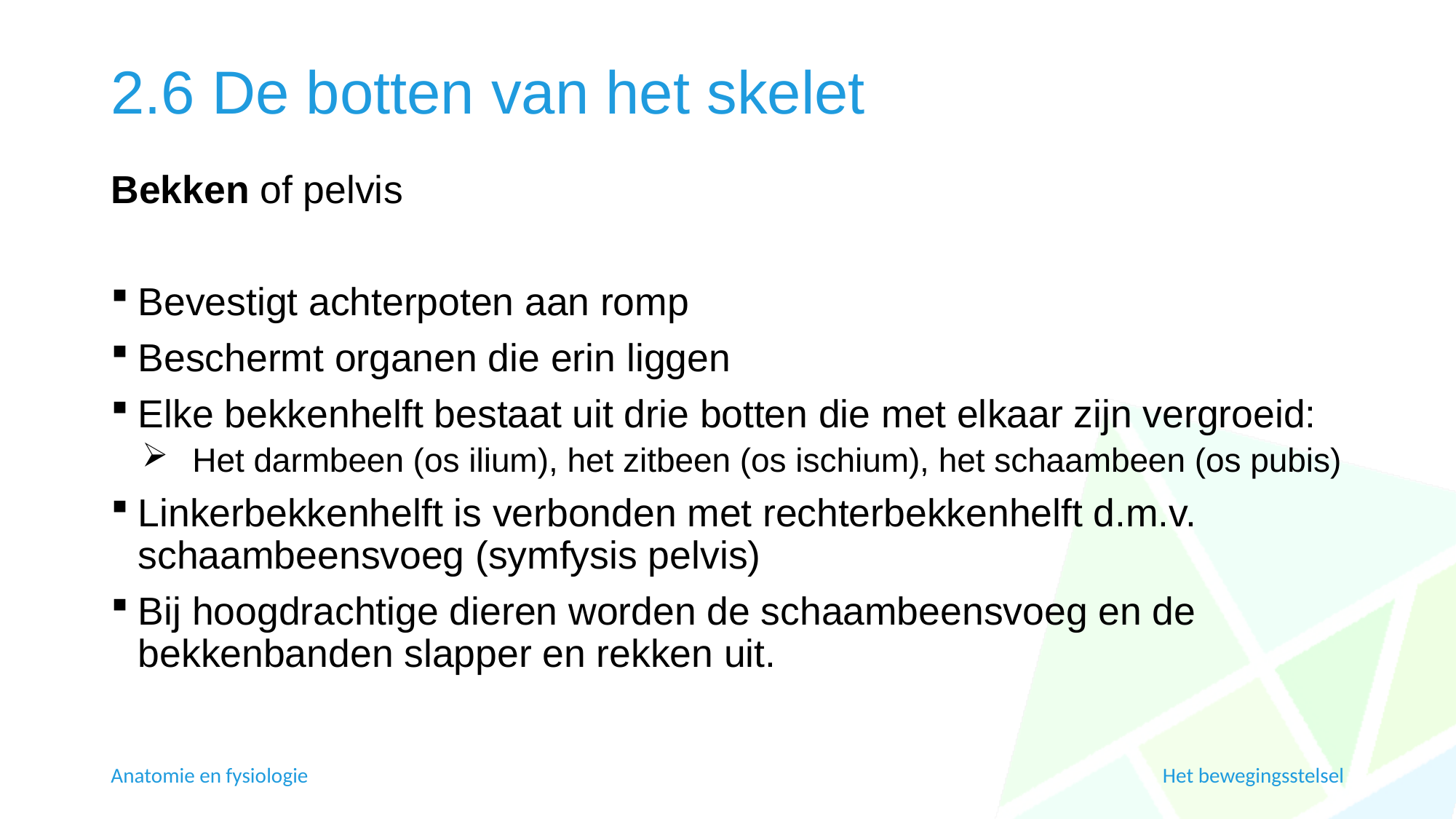

# 2.6 De botten van het skelet
Bekken of pelvis

Bevestigt achterpoten aan romp
Beschermt organen die erin liggen
Elke bekkenhelft bestaat uit drie botten die met elkaar zijn vergroeid:
Het darmbeen (os ilium), het zitbeen (os ischium), het schaambeen (os pubis)
Linkerbekkenhelft is verbonden met rechterbekkenhelft d.m.v. schaambeensvoeg (symfysis pelvis)
Bij hoogdrachtige dieren worden de schaambeensvoeg en de bekkenbanden slapper en rekken uit.
Anatomie en fysiologie
Het bewegingsstelsel